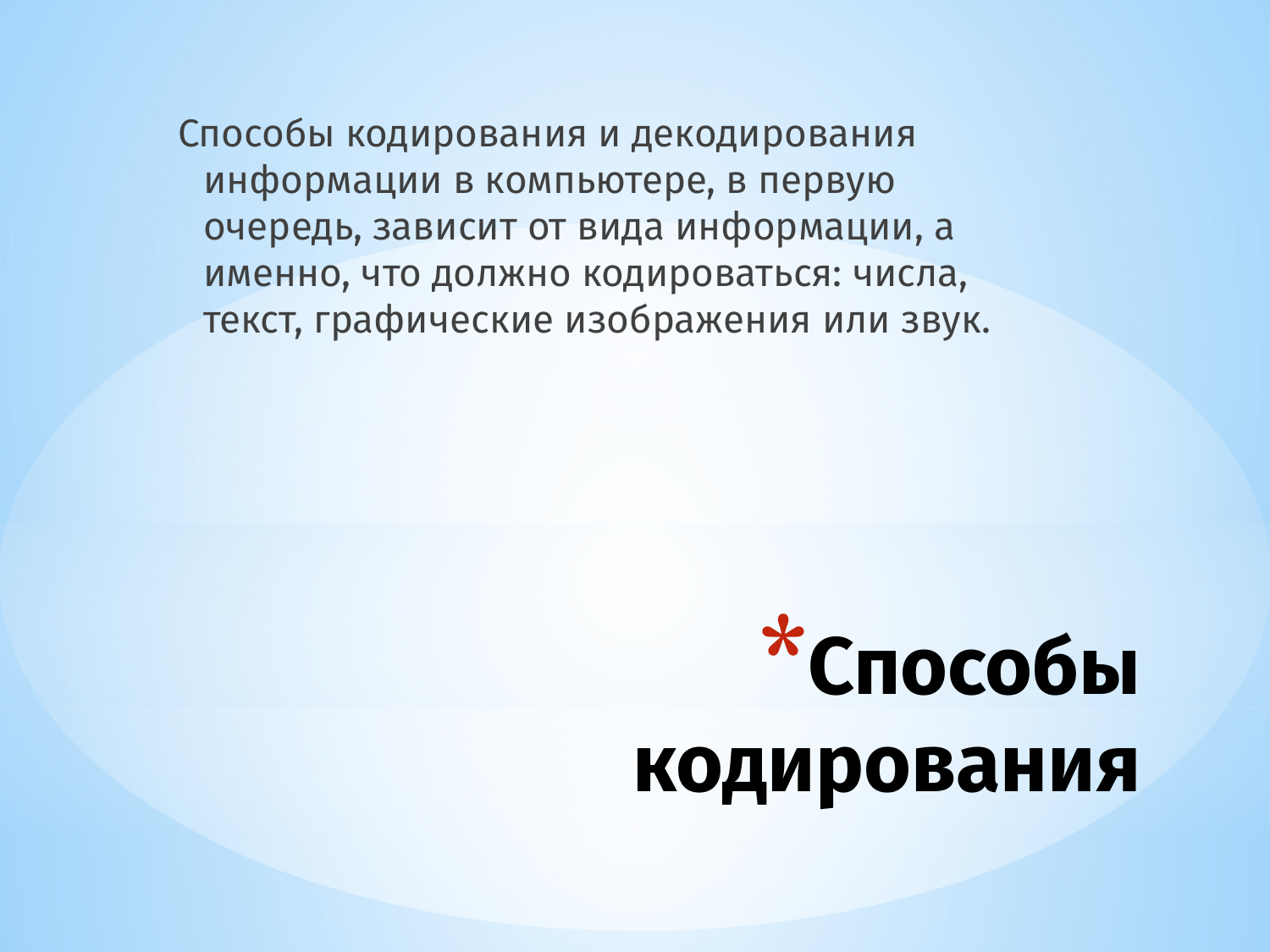

Способы кодирования и декодирования информации в компьютере, в первую очередь, зависит от вида информации, а именно, что должно кодироваться: числа, текст, графические изображения или звук.
# Способы кодирования